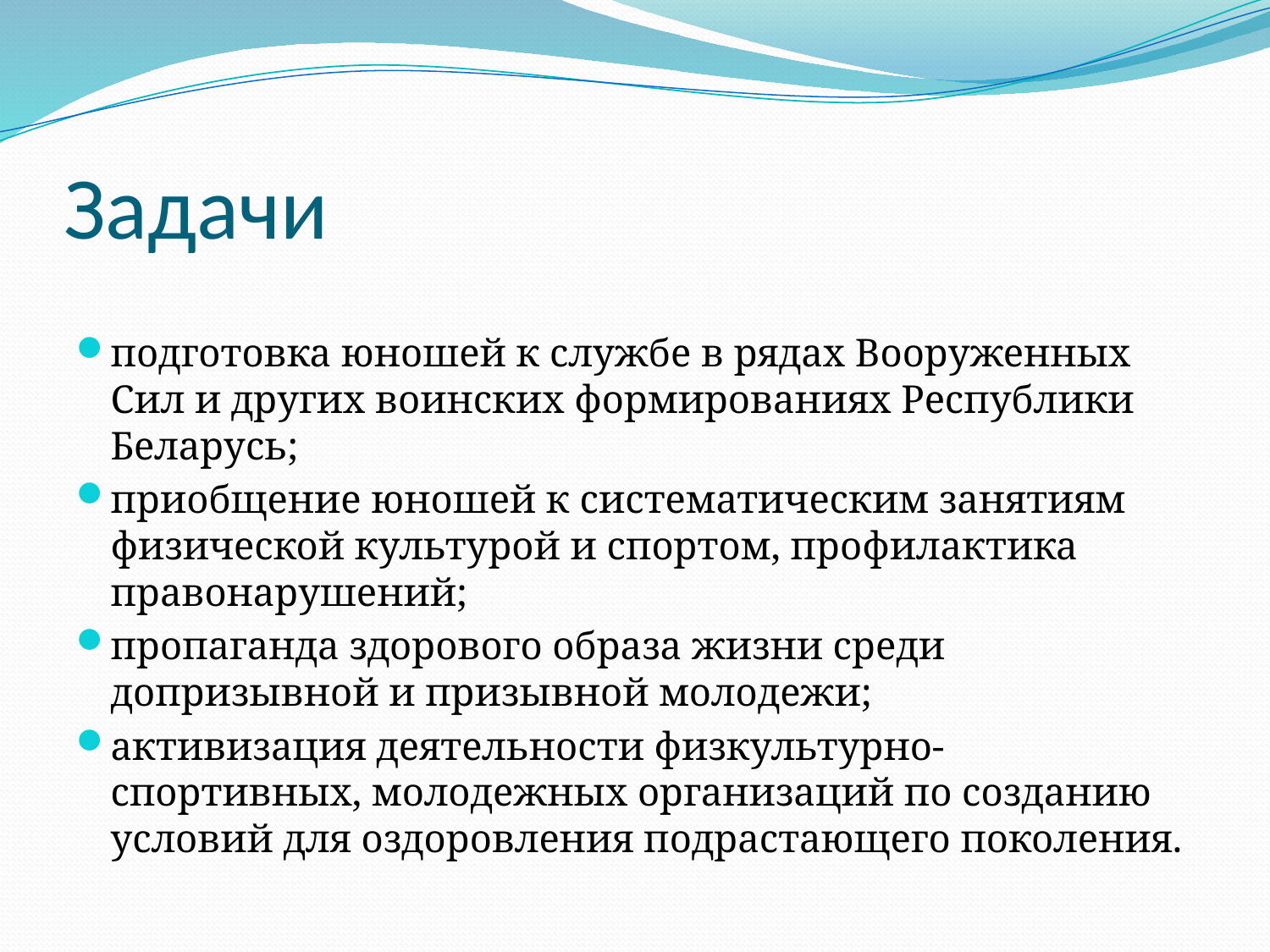

# Задачи

подготовка юношей к службе в рядах Вооруженных Сил и других воинских формированиях Республики Беларусь;
приобщение юношей к систематическим занятиям физической культурой и спортом, профилактика правонарушений;
пропаганда здорового образа жизни среди допризывной и призывной молодежи;
активизация деятельности физкультурно-спортивных, молодежных организаций по созданию условий для оздоровления подрастающего поколения.